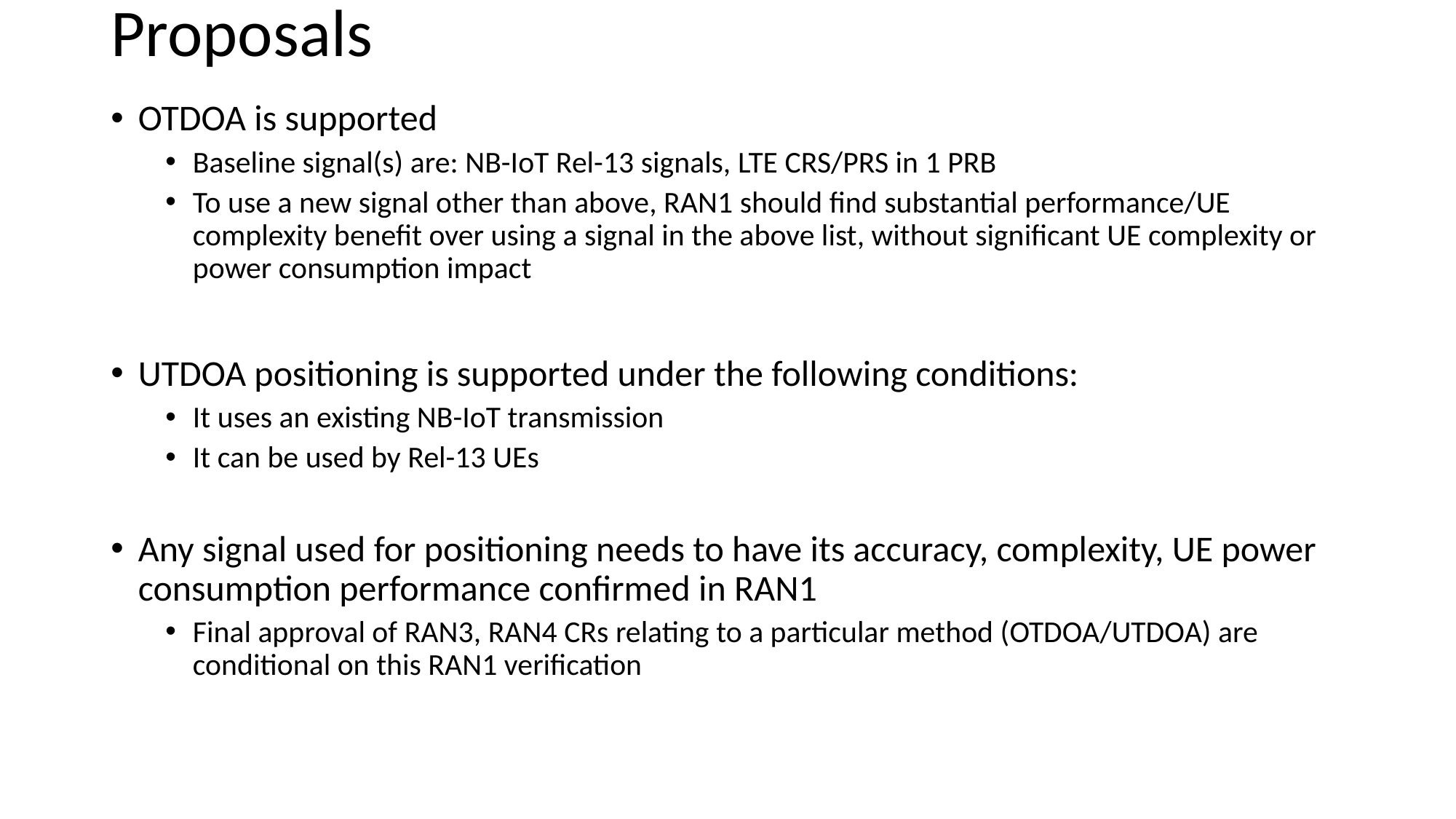

# Proposals
OTDOA is supported
Baseline signal(s) are: NB-IoT Rel-13 signals, LTE CRS/PRS in 1 PRB
To use a new signal other than above, RAN1 should find substantial performance/UE complexity benefit over using a signal in the above list, without significant UE complexity or power consumption impact

UTDOA positioning is supported under the following conditions:
It uses an existing NB-IoT transmission
It can be used by Rel-13 UEs

Any signal used for positioning needs to have its accuracy, complexity, UE power consumption performance confirmed in RAN1
Final approval of RAN3, RAN4 CRs relating to a particular method (OTDOA/UTDOA) are conditional on this RAN1 verification